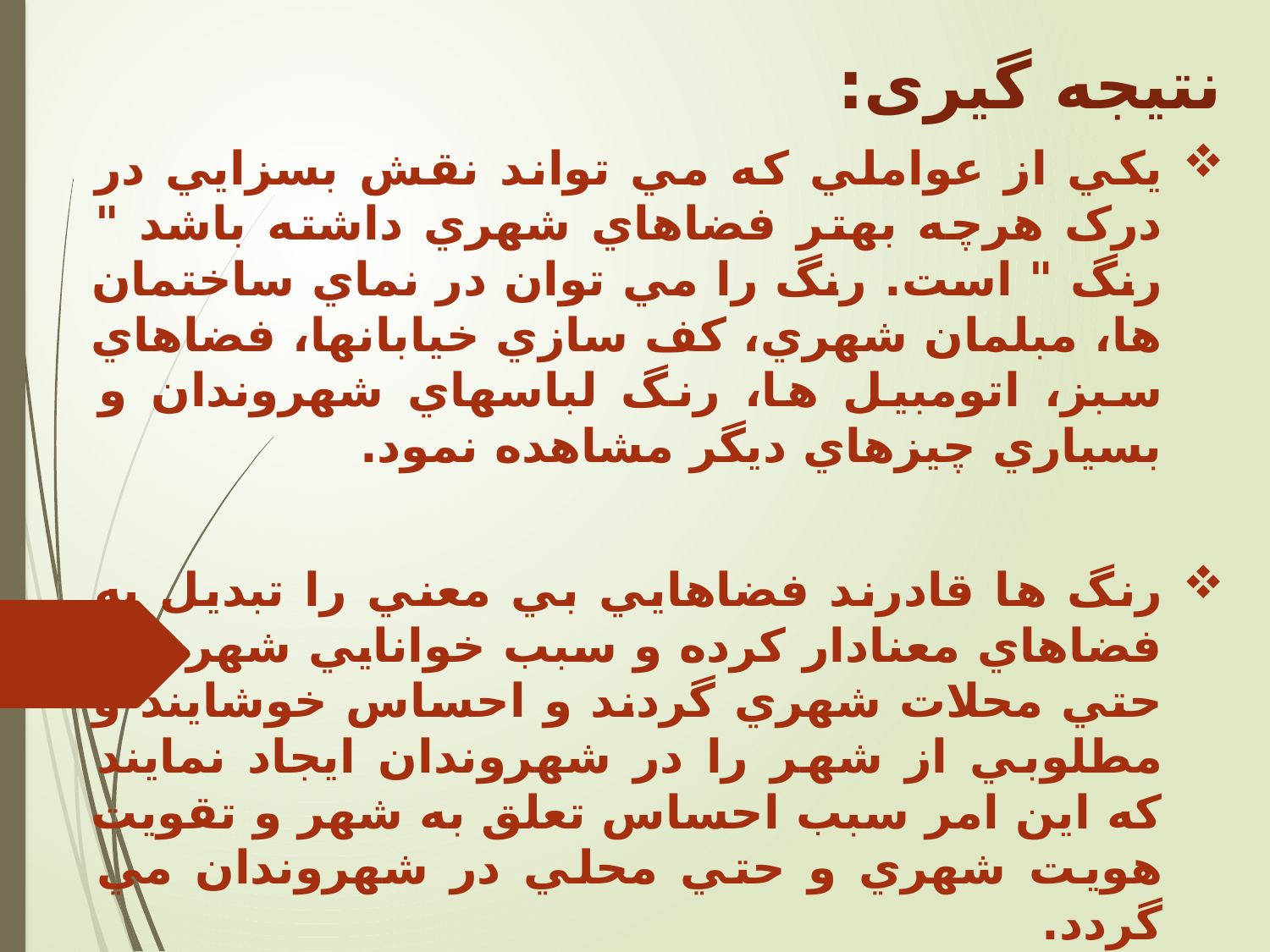

نتیجه گیری:
يکي از عواملي که مي تواند نقش بسزايي در درک هرچه بهتر فضاهاي شهري داشته باشد " رنگ " است. رنگ را مي توان در نماي ساختمان ها، مبلمان شهري، کف سازي خيابانها، فضاهاي سبز، اتومبيل ها، رنگ لباسهاي شهروندان و بسياري چيزهاي ديگر مشاهده نمود.

رنگ ها قادرند فضاهايي بي معني را تبديل به فضاهاي معنادار کرده و سبب خوانايي شهرها و حتي محلات شهري گردند و احساس خوشايند و مطلوبي از شهر را در شهروندان ايجاد نمايند که اين امر سبب احساس تعلق به شهر و تقويت هويت شهري و حتي محلي در شهروندان مي گردد.